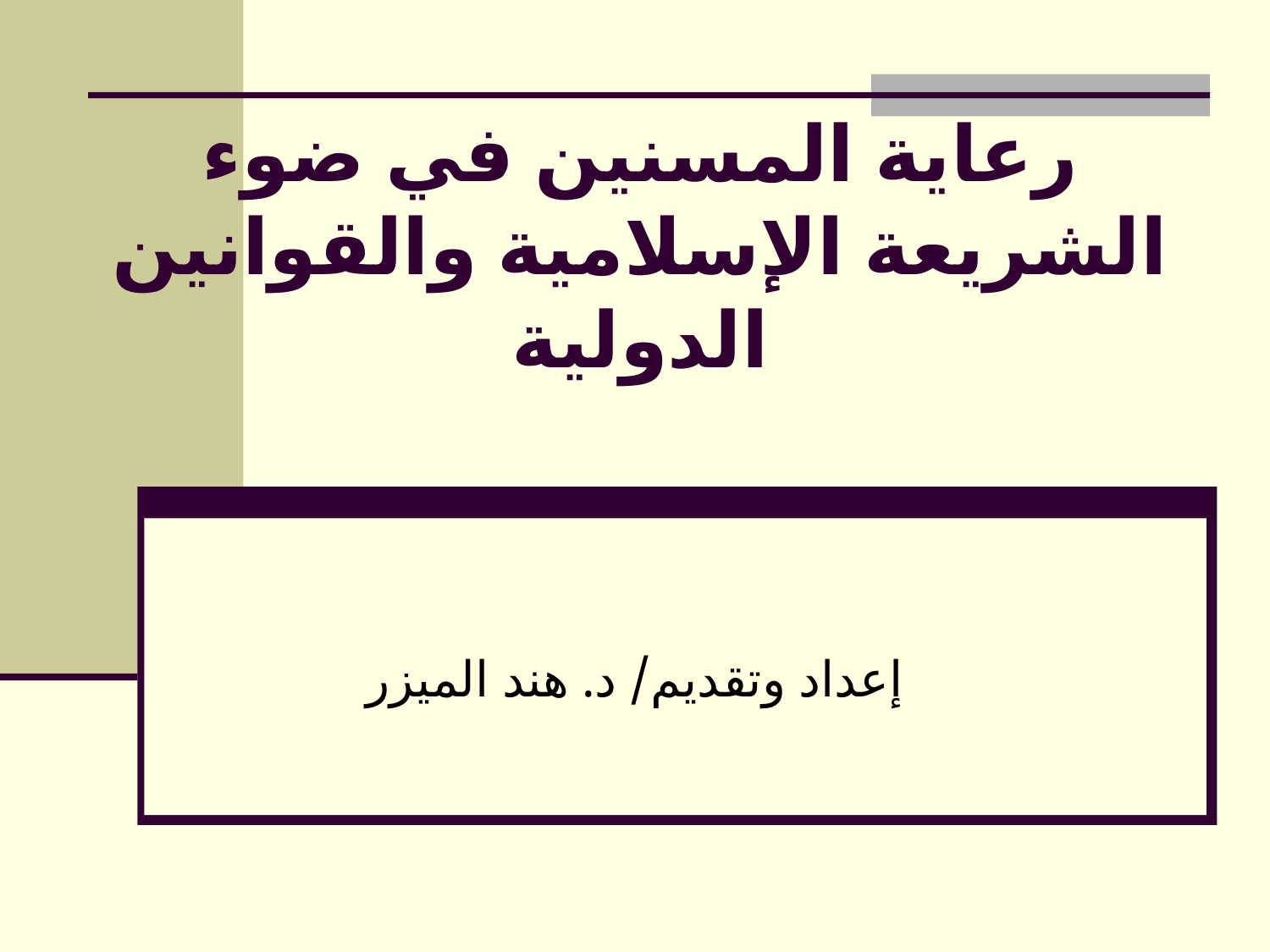

# رعاية المسنين في ضوء الشريعة الإسلامية والقوانين الدولية
إعداد وتقديم/ د. هند الميزر